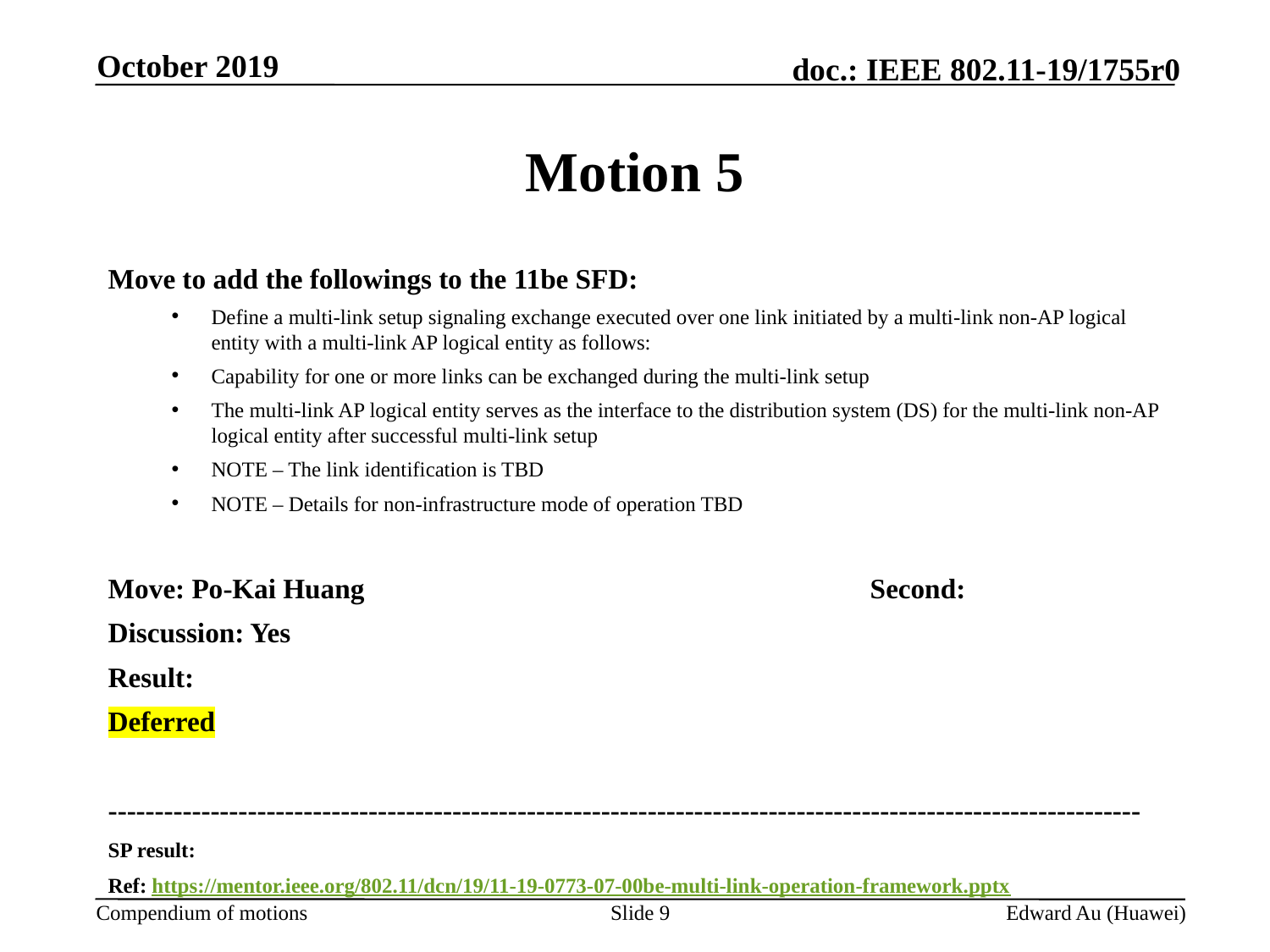

October 2019
# Motion 5
Move to add the followings to the 11be SFD:
Define a multi-link setup signaling exchange executed over one link initiated by a multi-link non-AP logical entity with a multi-link AP logical entity as follows:
Capability for one or more links can be exchanged during the multi-link setup
The multi-link AP logical entity serves as the interface to the distribution system (DS) for the multi-link non-AP logical entity after successful multi-link setup
NOTE – The link identification is TBD
NOTE – Details for non-infrastructure mode of operation TBD

Move: Po-Kai Huang				Second:
Discussion: Yes
Result:
Deferred

---------------------------------------------------------------------------------------------------------------
SP result:
Ref: https://mentor.ieee.org/802.11/dcn/19/11-19-0773-07-00be-multi-link-operation-framework.pptx
Slide 9
Edward Au (Huawei)